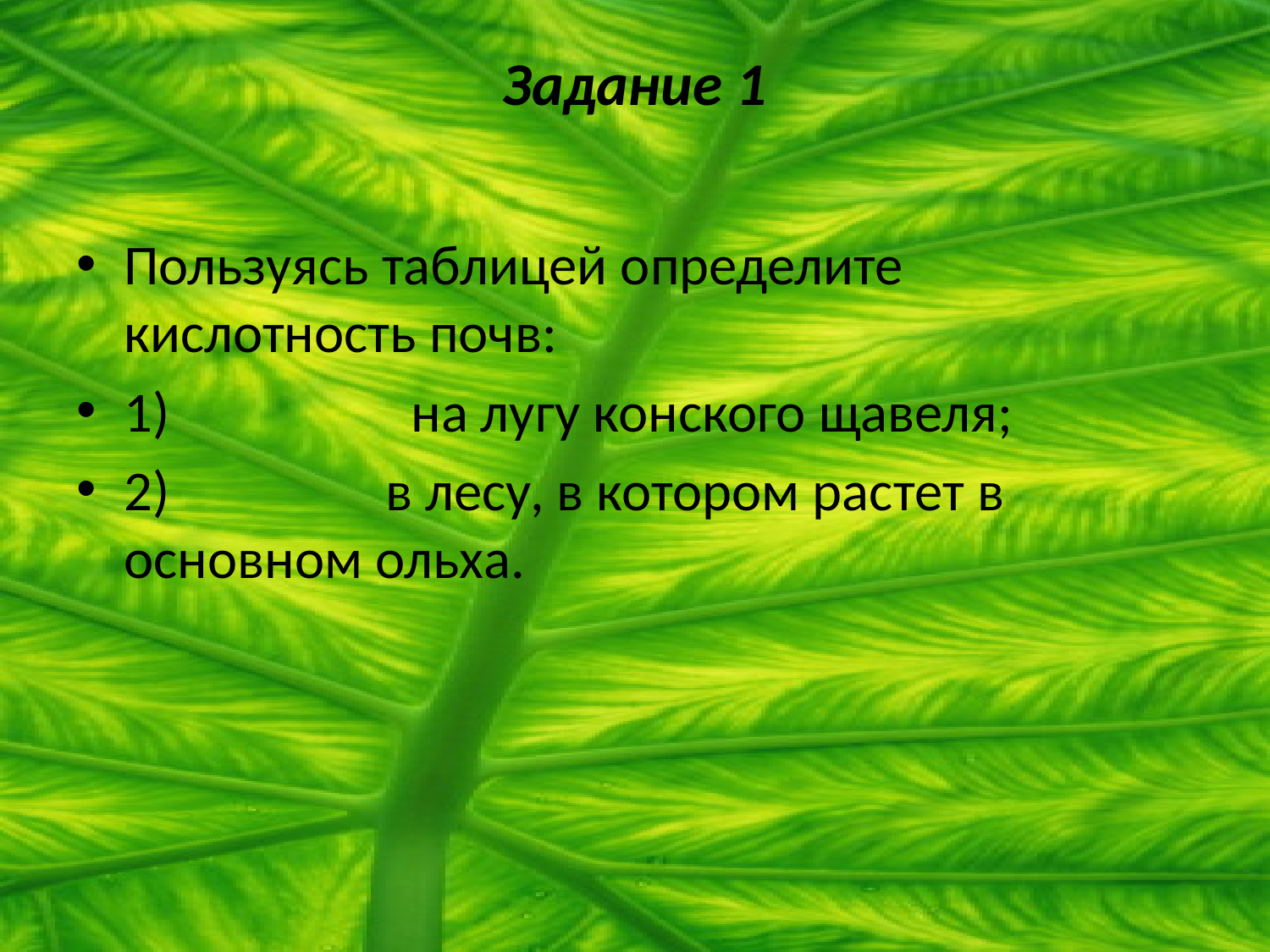

# Задание 1
Пользуясь таблицей определите кислотность почв:
1)                   на лугу конского щавеля;
2)                 в лесу, в котором растет в основном ольха.